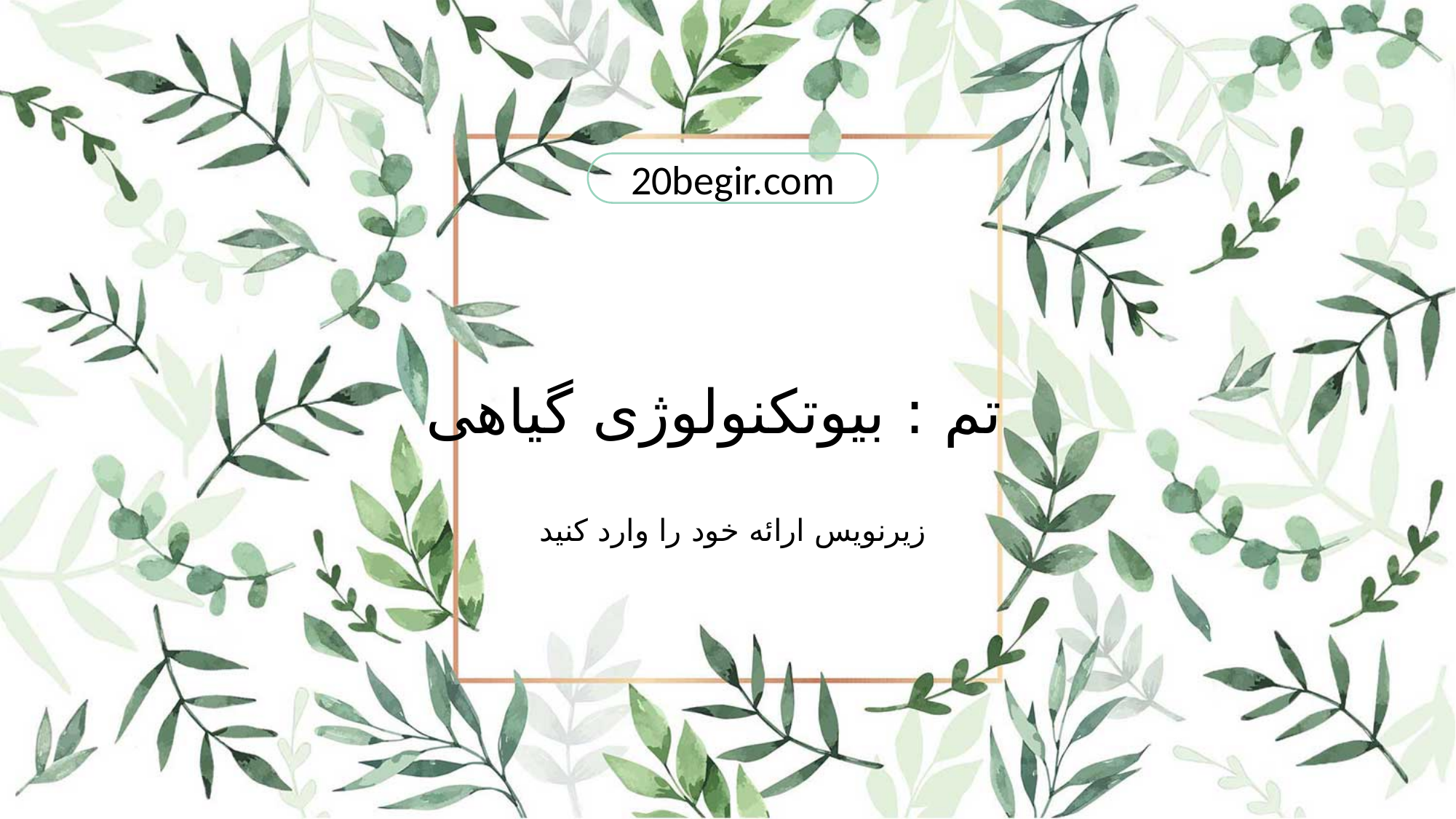

20begir.com
تم : بیوتکنولوژی گیاهی
زیرنویس ارائه خود را وارد کنید